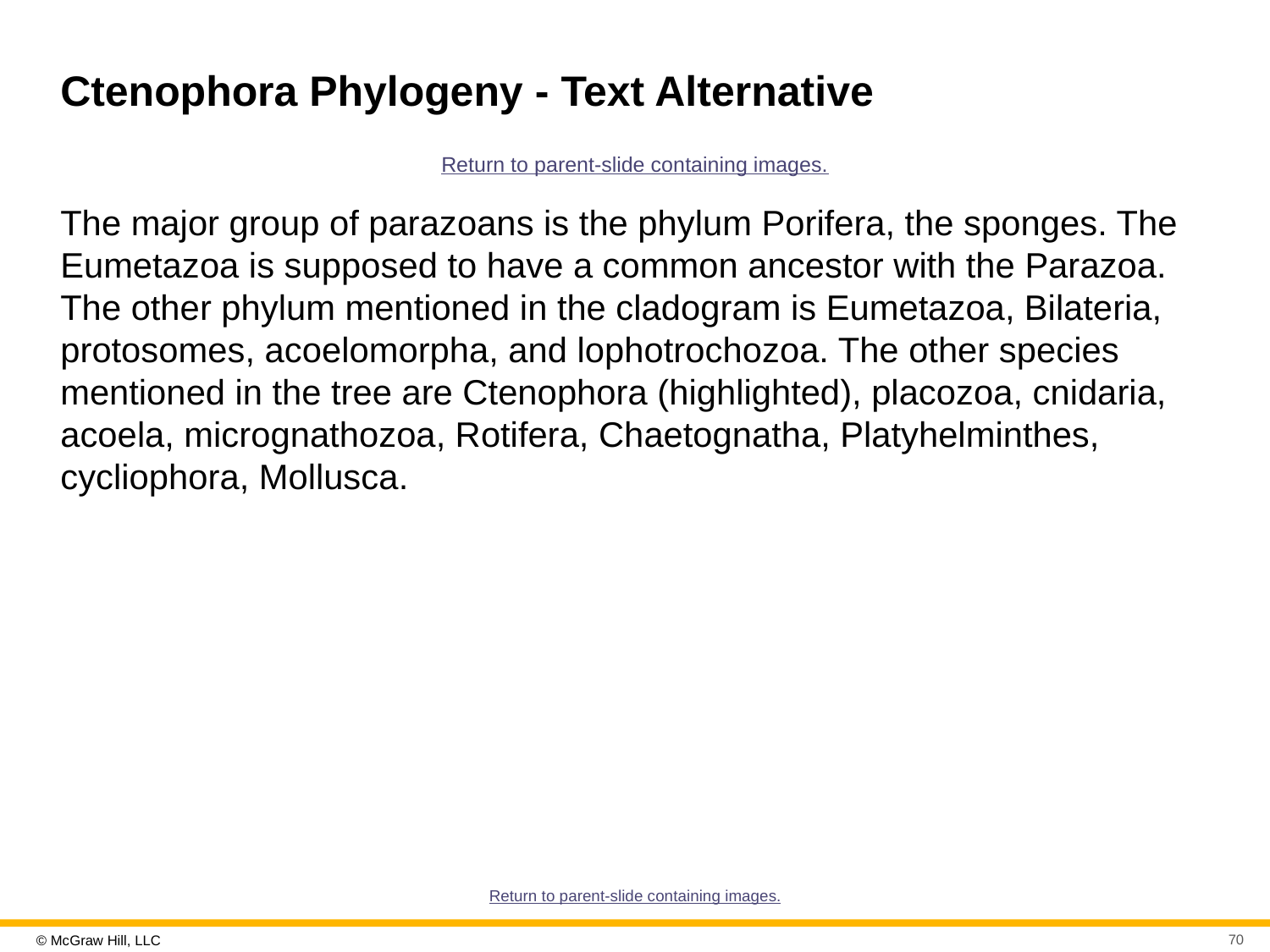

# Ctenophora Phylogeny - Text Alternative
Return to parent-slide containing images.
The major group of parazoans is the phylum Porifera, the sponges. The Eumetazoa is supposed to have a common ancestor with the Parazoa. The other phylum mentioned in the cladogram is Eumetazoa, Bilateria, protosomes, acoelomorpha, and lophotrochozoa. The other species mentioned in the tree are Ctenophora (highlighted), placozoa, cnidaria, acoela, micrognathozoa, Rotifera, Chaetognatha, Platyhelminthes, cycliophora, Mollusca.
Return to parent-slide containing images.
70